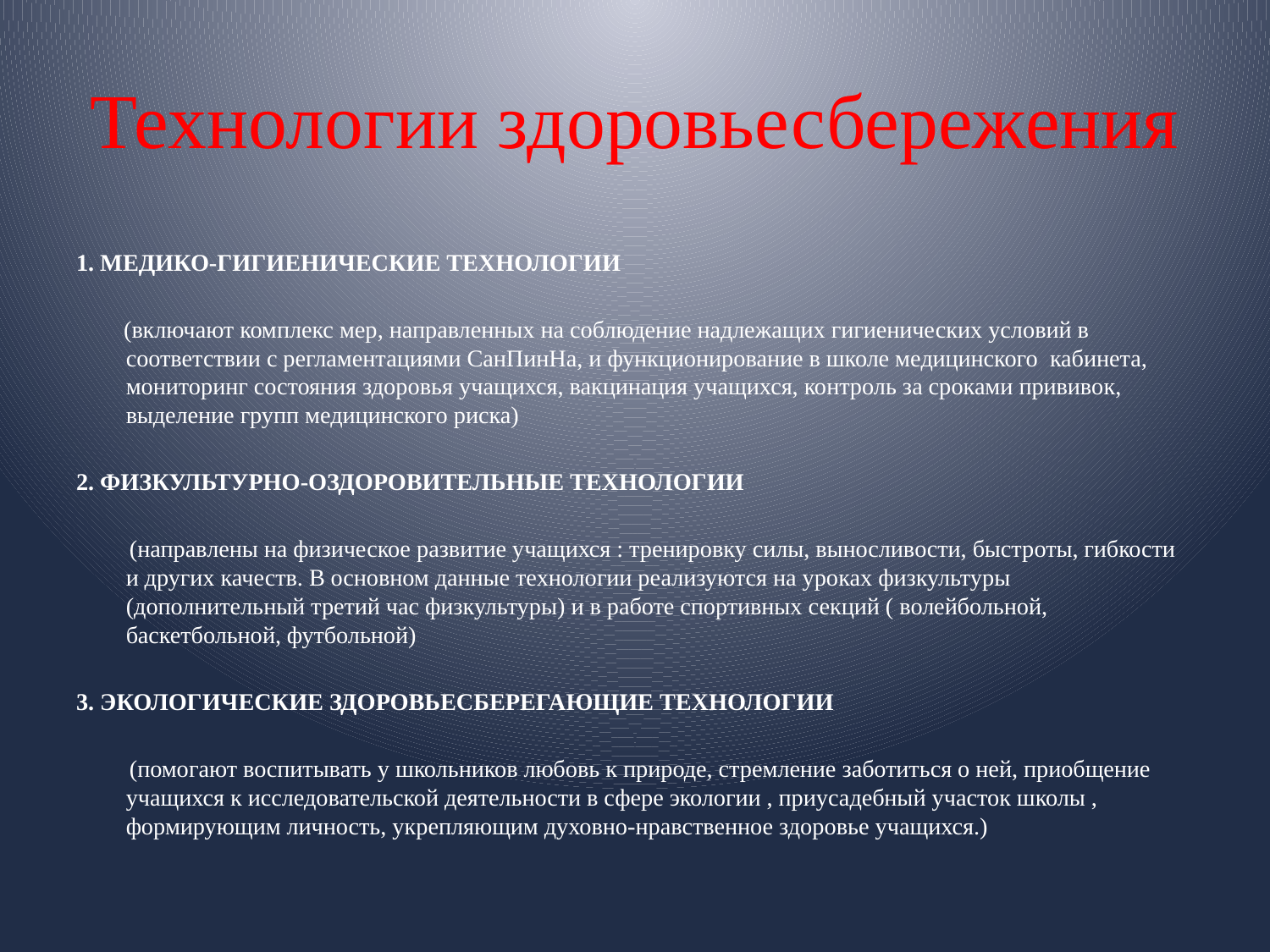

# Технологии здоровьесбережения

1. МЕДИКО-ГИГИЕНИЧЕСКИЕ ТЕХНОЛОГИИ

        (включают комплекс мер, направленных на соблюдение надлежащих гигиенических условий в соответствии с регламентациями СанПинНа, и функционирование в школе медицинского  кабинета,  мониторинг состояния здоровья учащихся, вакцинация учащихся, контроль за сроками прививок, выделение групп медицинского риска)

2. ФИЗКУЛЬТУРНО-ОЗДОРОВИТЕЛЬНЫЕ ТЕХНОЛОГИИ

         (направлены на физическое развитие учащихся : тренировку силы, выносливости, быстроты, гибкости и других качеств. В основном данные технологии реализуются на уроках физкультуры (дополнительный третий час физкультуры) и в работе спортивных секций ( волейбольной, баскетбольной, футбольной)

3. ЭКОЛОГИЧЕСКИЕ ЗДОРОВЬЕСБЕРЕГАЮЩИЕ ТЕХНОЛОГИИ

         (помогают воспитывать у школьников любовь к природе, стремление заботиться о ней, приобщение учащихся к исследовательской деятельности в сфере экологии , приусадебный участок школы , формирующим личность, укрепляющим духовно-нравственное здоровье учащихся.)